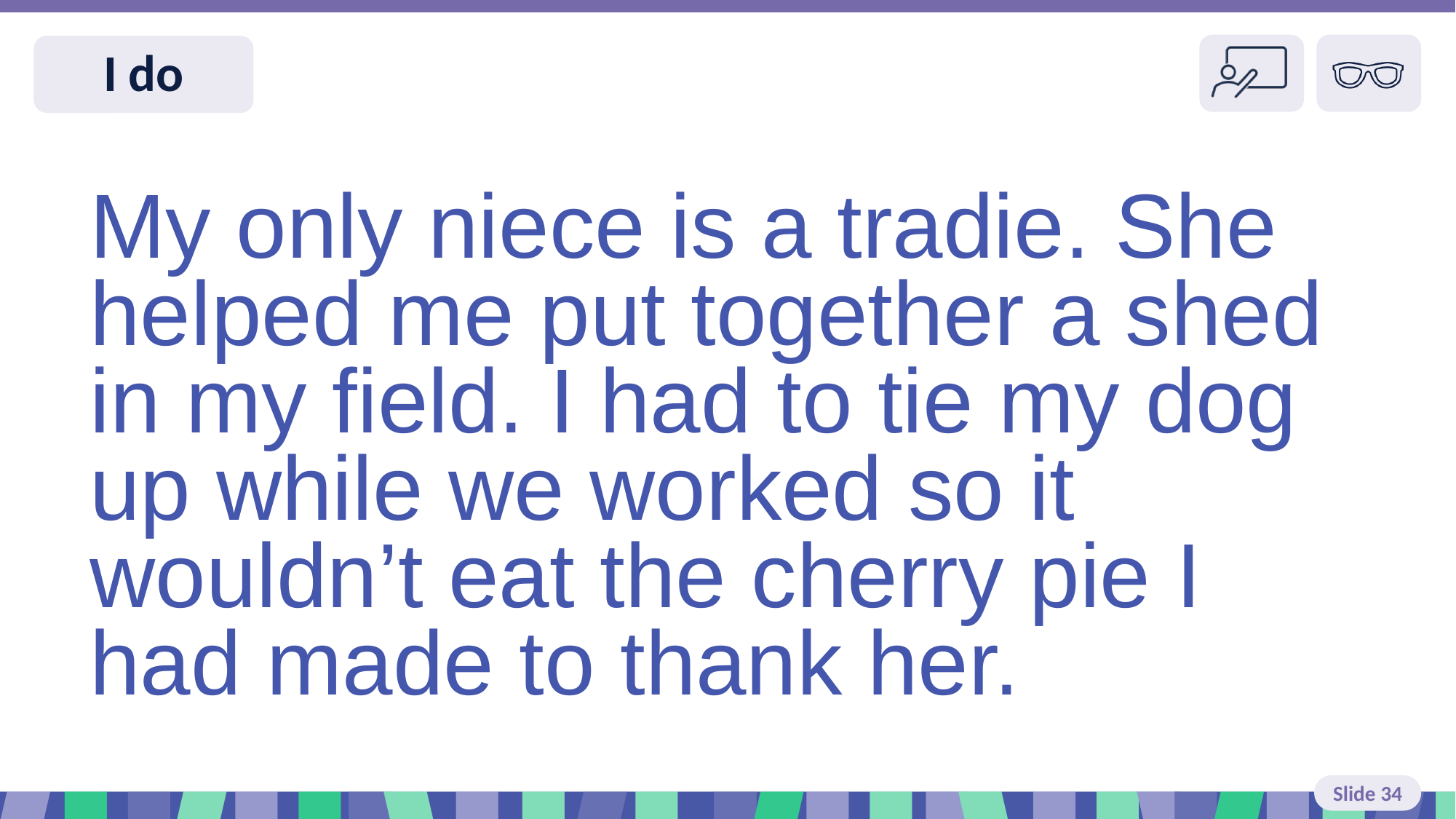

Slide 34 I do
My only niece is a tradie. She
helped me put together a shed in my field. I had to tie my dog up while we worked so it wouldn’t eat the cherry pie I had made to thank her.